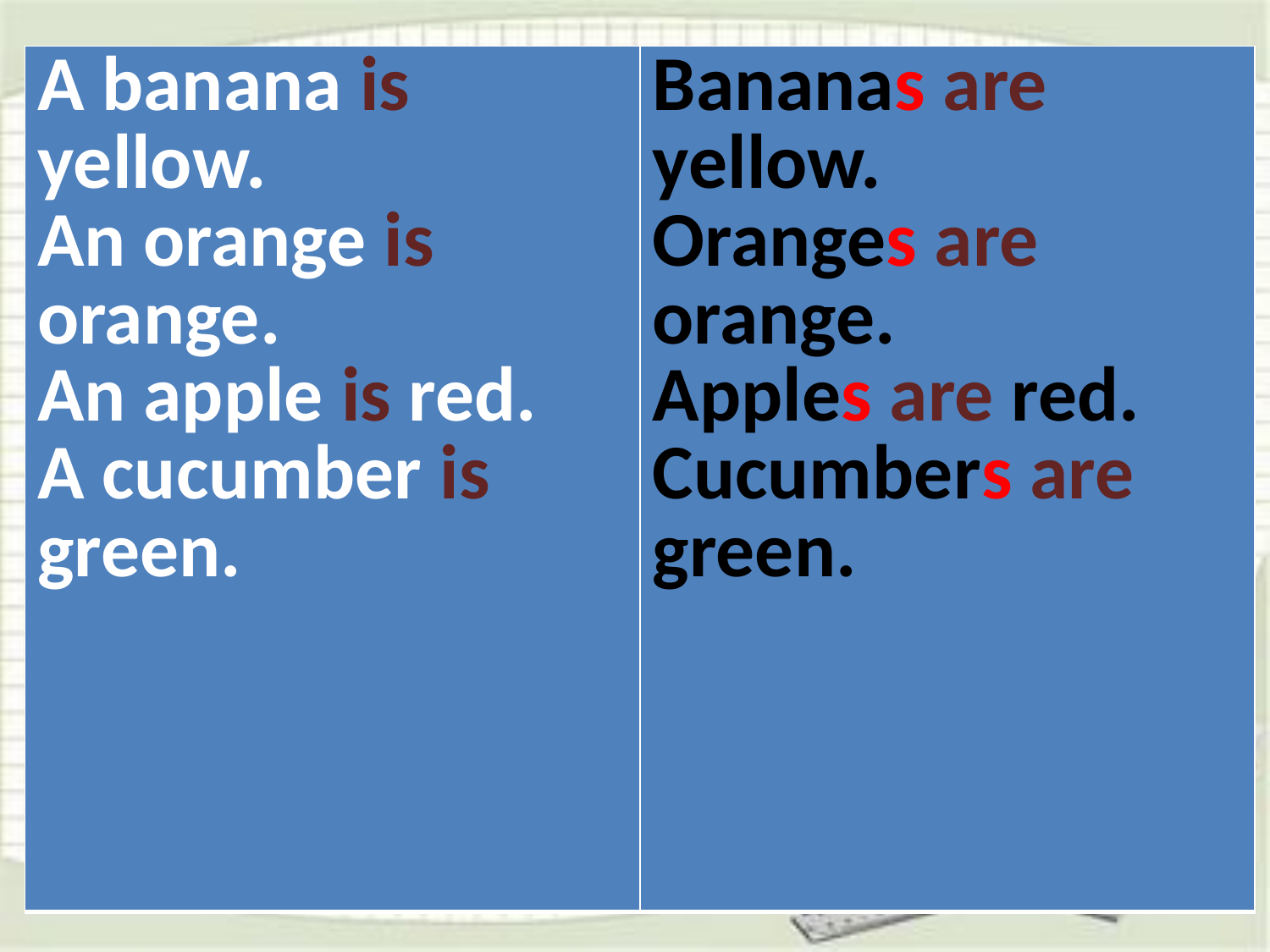

| A banana is yellow. An orange is orange. An apple is red. A cucumber is green. | Bananas are yellow. Oranges are orange. Apples are red. Cucumbers are green. |
| --- | --- |